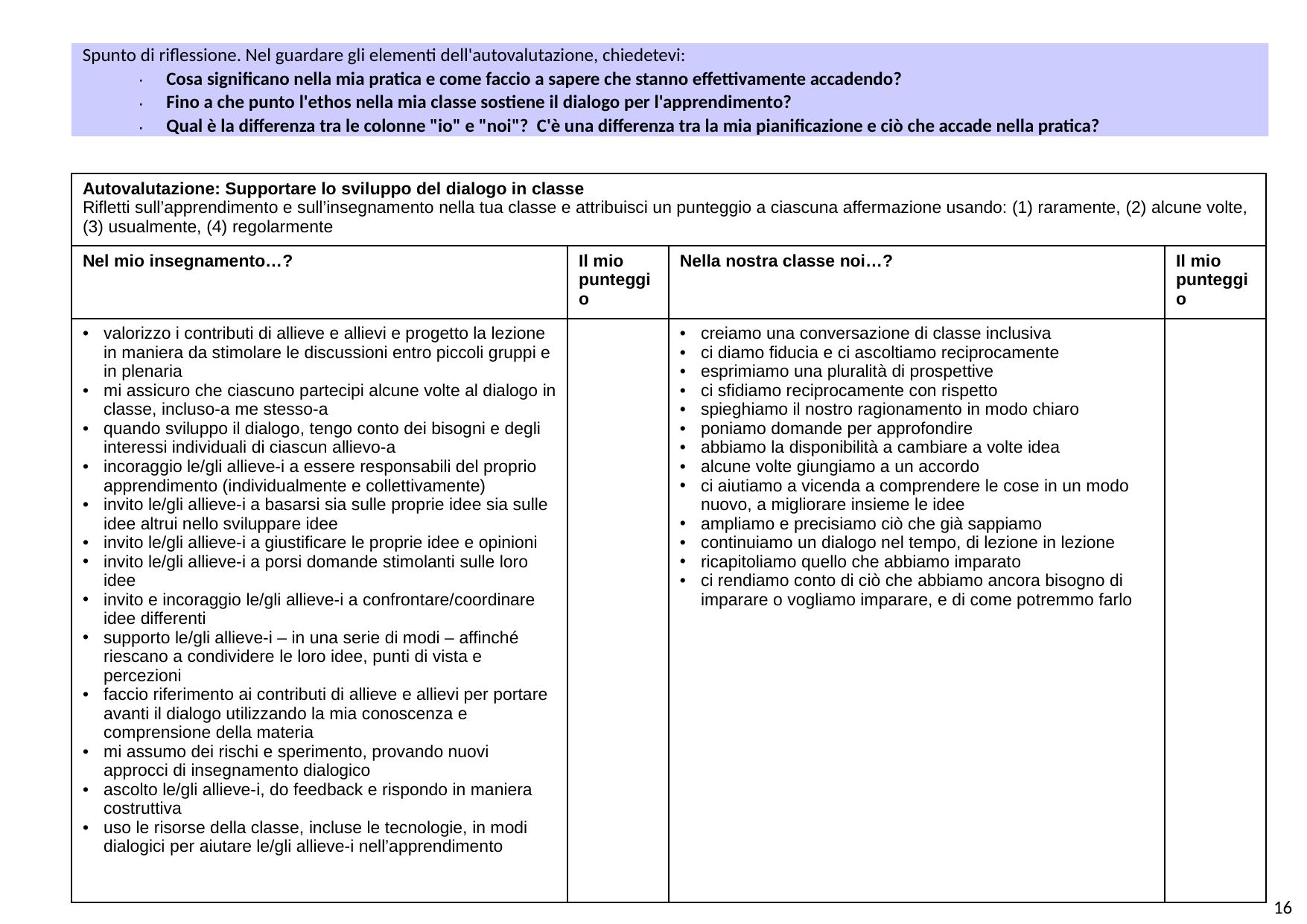

Spunto di riflessione. Nel guardare gli elementi dell'autovalutazione, chiedetevi:
Cosa significano nella mia pratica e come faccio a sapere che stanno effettivamente accadendo?
Fino a che punto l'ethos nella mia classe sostiene il dialogo per l'apprendimento?
Qual è la differenza tra le colonne "io" e "noi"?  C'è una differenza tra la mia pianificazione e ciò che accade nella pratica?
| Autovalutazione: Supportare lo sviluppo del dialogo in classe Rifletti sull’apprendimento e sull’insegnamento nella tua classe e attribuisci un punteggio a ciascuna affermazione usando: (1) raramente, (2) alcune volte, (3) usualmente, (4) regolarmente |  |  |  |
| --- | --- | --- | --- |
| Nel mio insegnamento…? | Il mio punteggio | Nella nostra classe noi…? | Il mio punteggio |
| valorizzo i contributi di allieve e allievi e progetto la lezione in maniera da stimolare le discussioni entro piccoli gruppi e in plenaria mi assicuro che ciascuno partecipi alcune volte al dialogo in classe, incluso-a me stesso-a quando sviluppo il dialogo, tengo conto dei bisogni e degli interessi individuali di ciascun allievo-a incoraggio le/gli allieve-i a essere responsabili del proprio apprendimento (individualmente e collettivamente) invito le/gli allieve-i a basarsi sia sulle proprie idee sia sulle idee altrui nello sviluppare idee invito le/gli allieve-i a giustificare le proprie idee e opinioni invito le/gli allieve-i a porsi domande stimolanti sulle loro idee invito e incoraggio le/gli allieve-i a confrontare/coordinare idee differenti supporto le/gli allieve-i – in una serie di modi – affinché riescano a condividere le loro idee, punti di vista e percezioni faccio riferimento ai contributi di allieve e allievi per portare avanti il dialogo utilizzando la mia conoscenza e comprensione della materia mi assumo dei rischi e sperimento, provando nuovi approcci di insegnamento dialogico ascolto le/gli allieve-i, do feedback e rispondo in maniera costruttiva uso le risorse della classe, incluse le tecnologie, in modi dialogici per aiutare le/gli allieve-i nell’apprendimento |  | creiamo una conversazione di classe inclusiva ci diamo fiducia e ci ascoltiamo reciprocamente esprimiamo una pluralità di prospettive ci sfidiamo reciprocamente con rispetto spieghiamo il nostro ragionamento in modo chiaro poniamo domande per approfondire abbiamo la disponibilità a cambiare a volte idea alcune volte giungiamo a un accordo ci aiutiamo a vicenda a comprendere le cose in un modo nuovo, a migliorare insieme le idee ampliamo e precisiamo ciò che già sappiamo continuiamo un dialogo nel tempo, di lezione in lezione ricapitoliamo quello che abbiamo imparato ci rendiamo conto di ciò che abbiamo ancora bisogno di imparare o vogliamo imparare, e di come potremmo farlo |  |
16